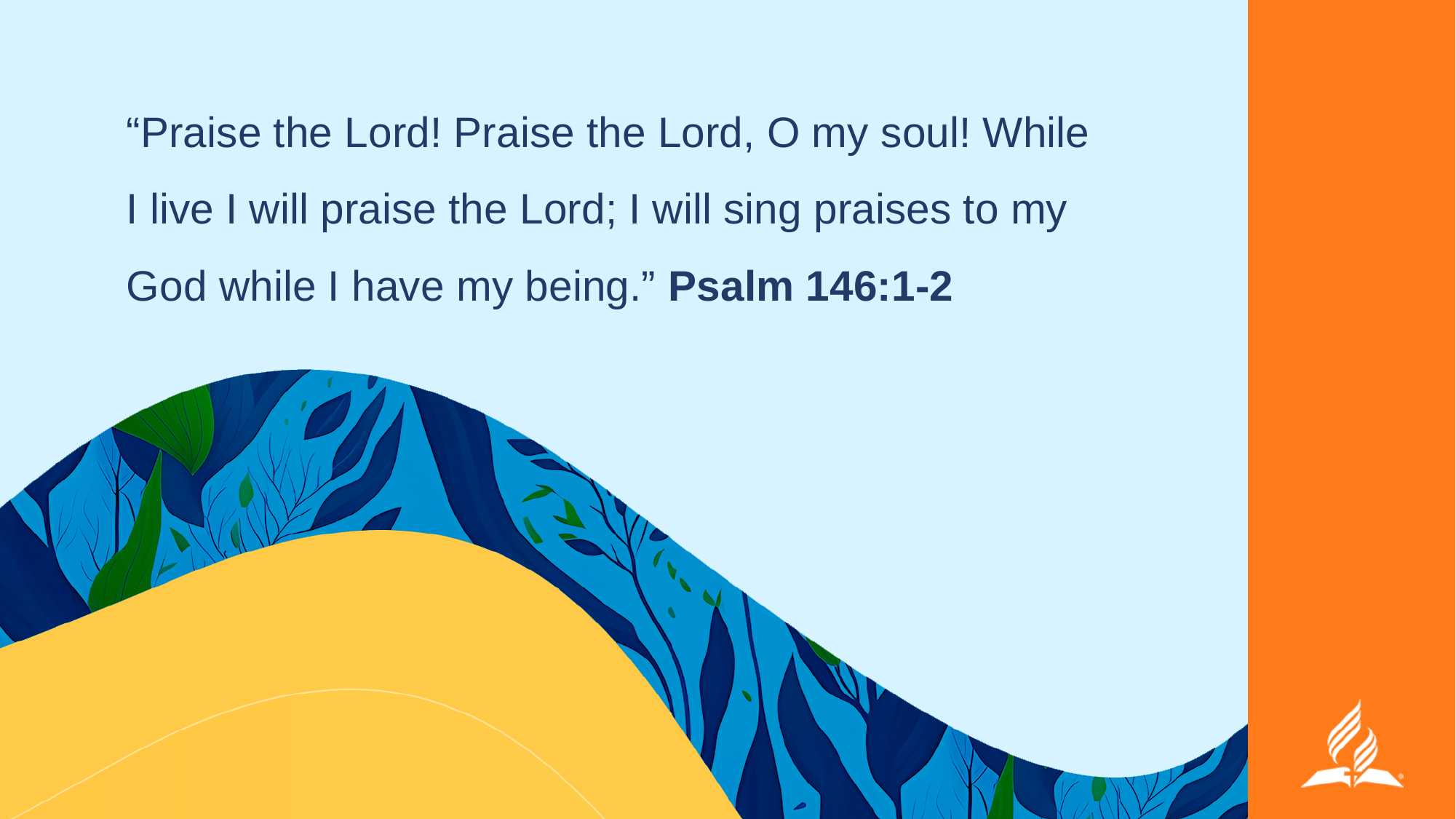

“Praise the Lord! Praise the Lord, O my soul! While I live I will praise the Lord; I will sing praises to my God while I have my being.” Psalm 146:1-2